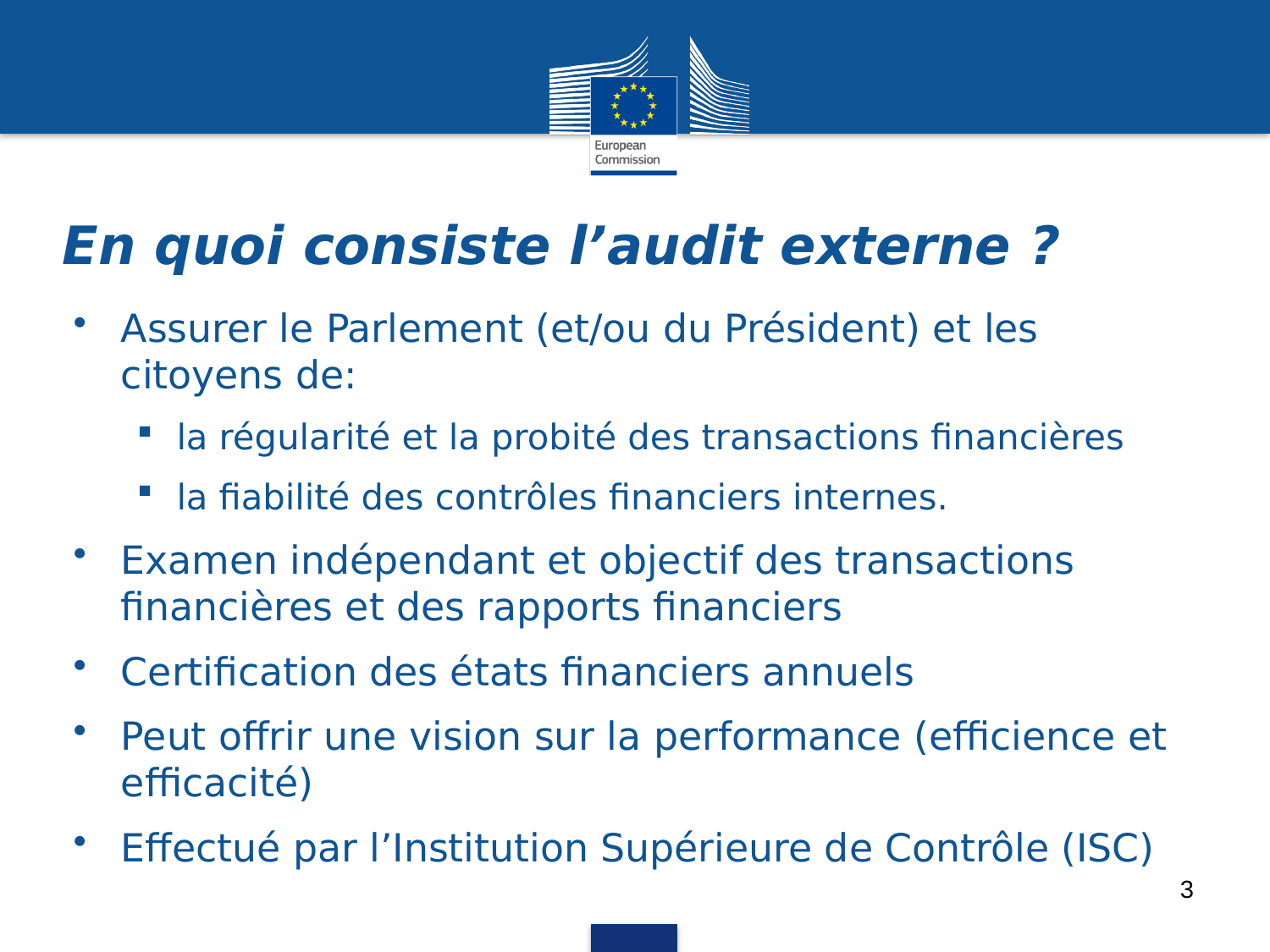

# En quoi consiste l’audit externe ?
Assurer le Parlement (et/ou du Président) et les citoyens de:
la régularité et la probité des transactions financières
la fiabilité des contrôles financiers internes.
Examen indépendant et objectif des transactions financières et des rapports financiers
Certification des états financiers annuels
Peut offrir une vision sur la performance (efficience et efficacité)
Effectué par l’Institution Supérieure de Contrôle (ISC)

3